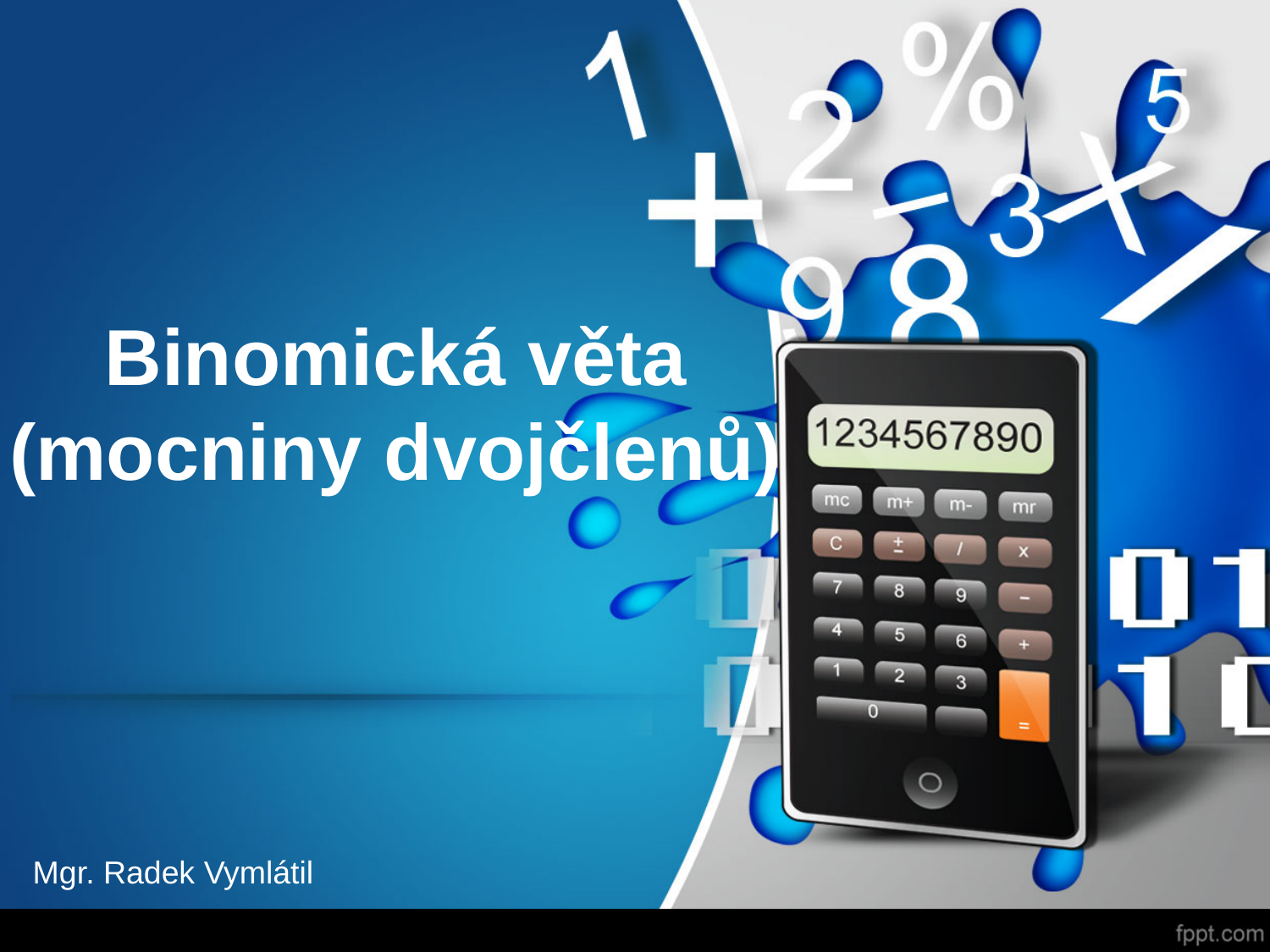

# Binomická věta (mocniny dvojčlenů)
Mgr. Radek Vymlátil